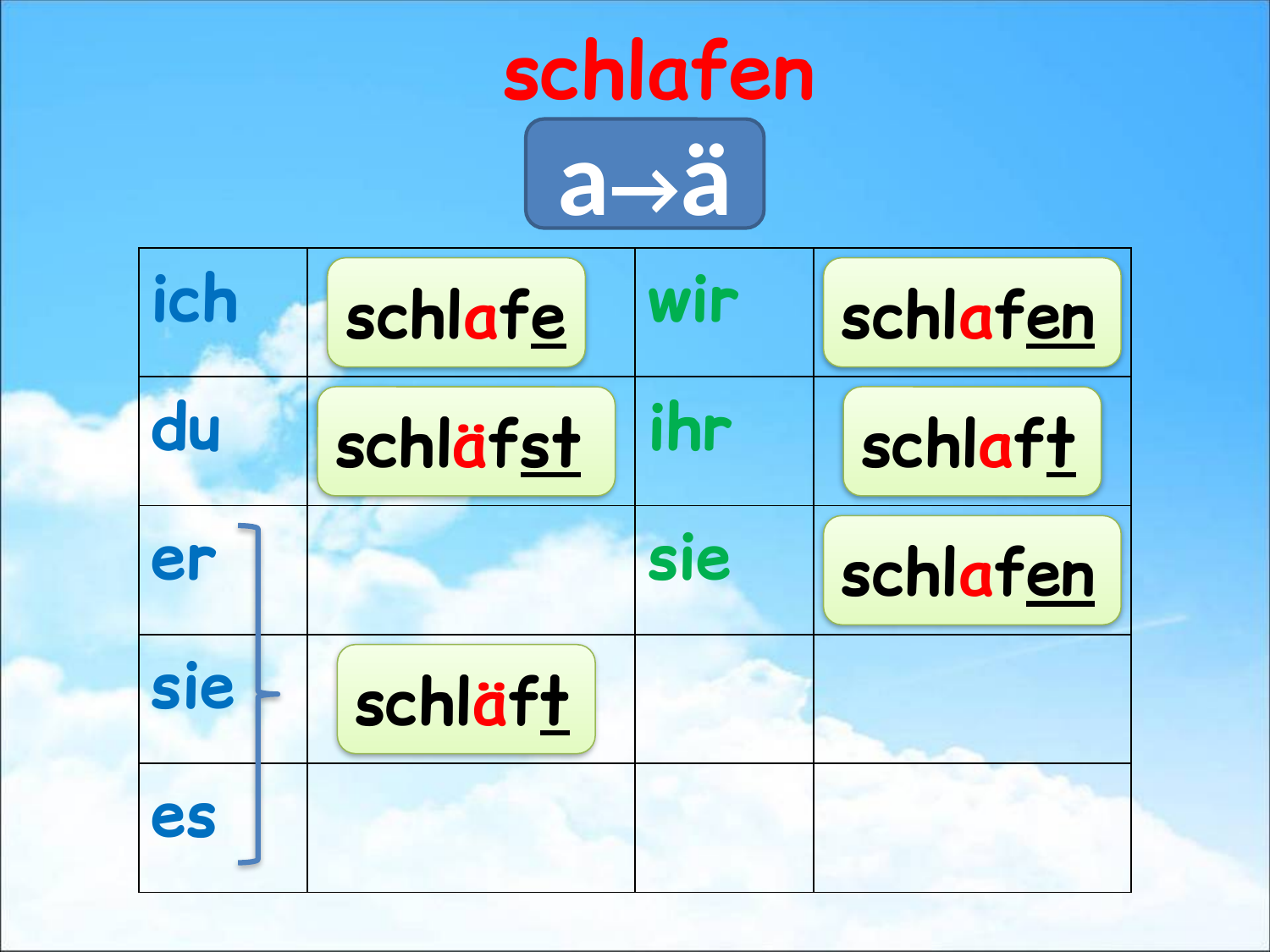

# schlafen
a→ä
| ich |  | wir |  |
| --- | --- | --- | --- |
| du |  | ihr |  |
| er |  | sie |  |
| sie |  |  |  |
| es |  |  |  |
schlafe
schlafen
schläfst
schlaft
schlafen

schläft